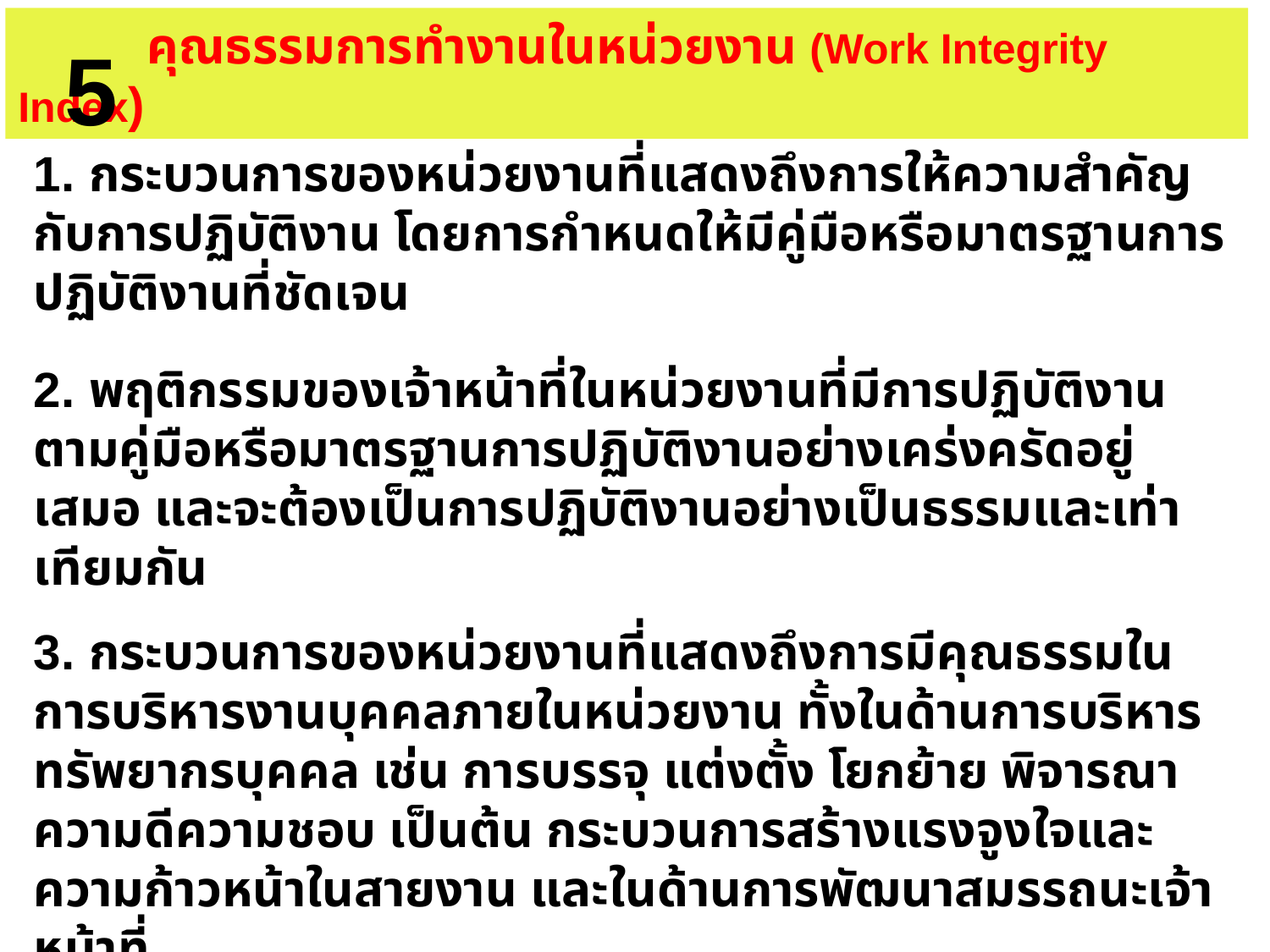

คุณธรรมการทำงานในหน่วยงาน (Work Integrity Index)
 5
1. กระบวนการของหน่วยงานที่แสดงถึงการให้ความสำคัญกับการปฏิบัติงาน โดยการกำหนดให้มีคู่มือหรือมาตรฐานการปฏิบัติงานที่ชัดเจน

2. พฤติกรรมของเจ้าหน้าที่ในหน่วยงานที่มีการปฏิบัติงานตามคู่มือหรือมาตรฐานการปฏิบัติงานอย่างเคร่งครัดอยู่เสมอ และจะต้องเป็นการปฏิบัติงานอย่างเป็นธรรมและเท่าเทียมกัน

3. กระบวนการของหน่วยงานที่แสดงถึงการมีคุณธรรมในการบริหารงานบุคคลภายในหน่วยงาน ทั้งในด้านการบริหารทรัพยากรบุคคล เช่น การบรรจุ แต่งตั้ง โยกย้าย พิจารณาความดีความชอบ เป็นต้น กระบวนการสร้างแรงจูงใจและความก้าวหน้าในสายงาน และในด้านการพัฒนาสมรรถนะเจ้าหน้าที่